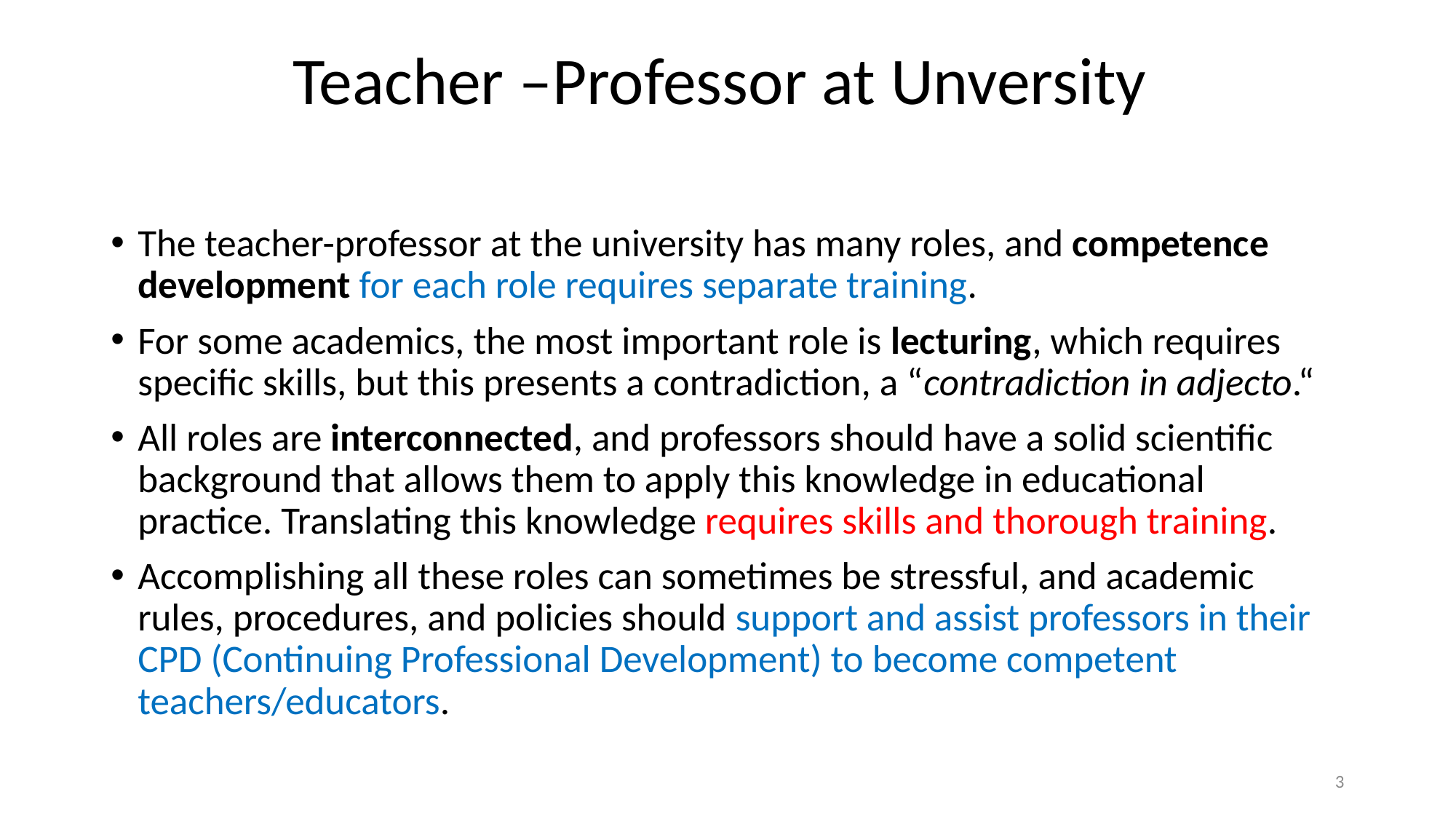

# Teacher –Professor at Unversity
The teacher-professor at the university has many roles, and competence development for each role requires separate training.
For some academics, the most important role is lecturing, which requires specific skills, but this presents a contradiction, a “contradiction in adjecto.“
All roles are interconnected, and professors should have a solid scientific background that allows them to apply this knowledge in educational practice. Translating this knowledge requires skills and thorough training.
Accomplishing all these roles can sometimes be stressful, and academic rules, procedures, and policies should support and assist professors in their CPD (Continuing Professional Development) to become competent teachers/educators.
3